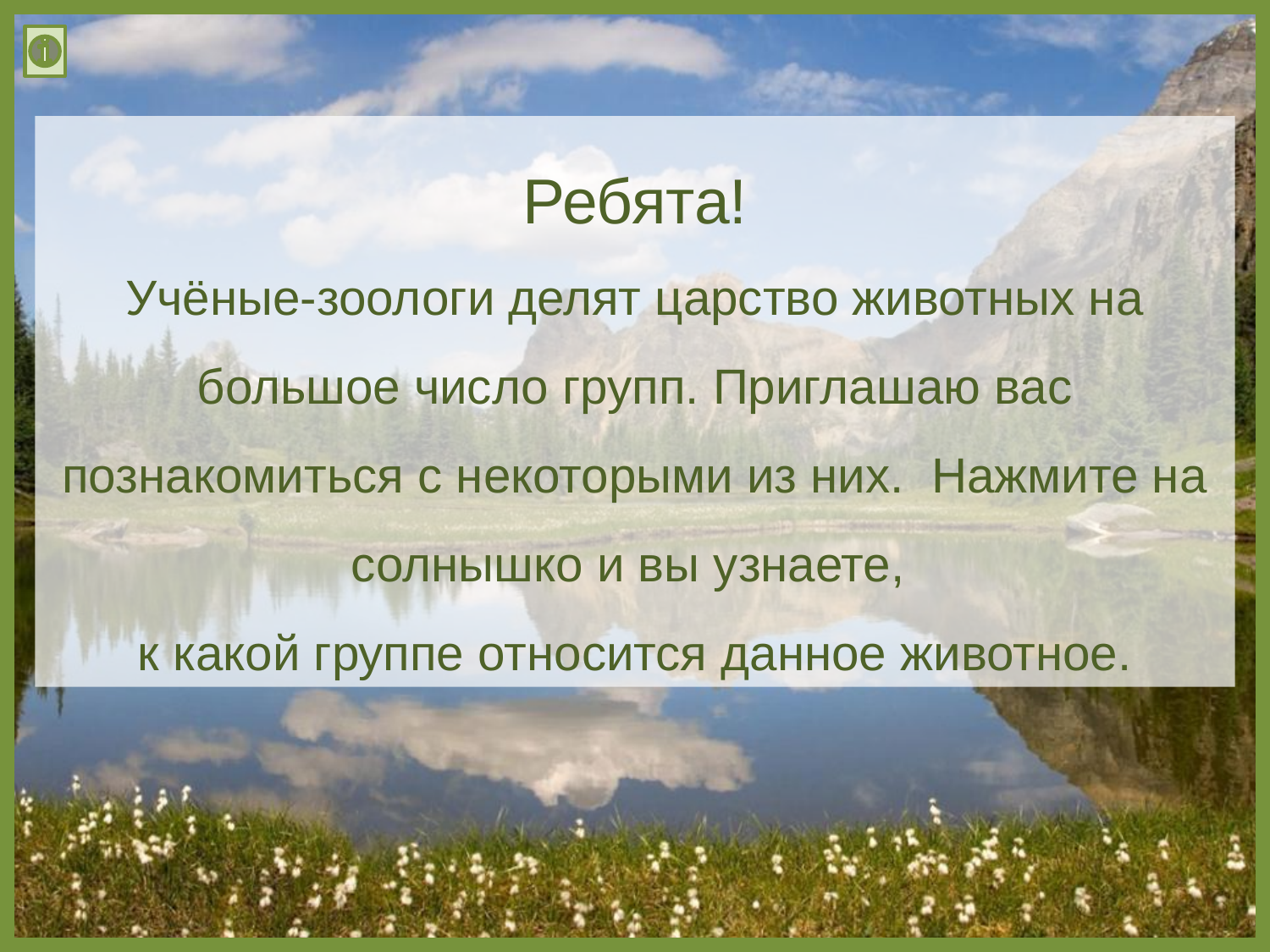

Ребята!
Учёные-зоологи делят царство животных на большое число групп. Приглашаю вас познакомиться с некоторыми из них.  Нажмите на солнышко и вы узнаете,
к какой группе относится данное животное.